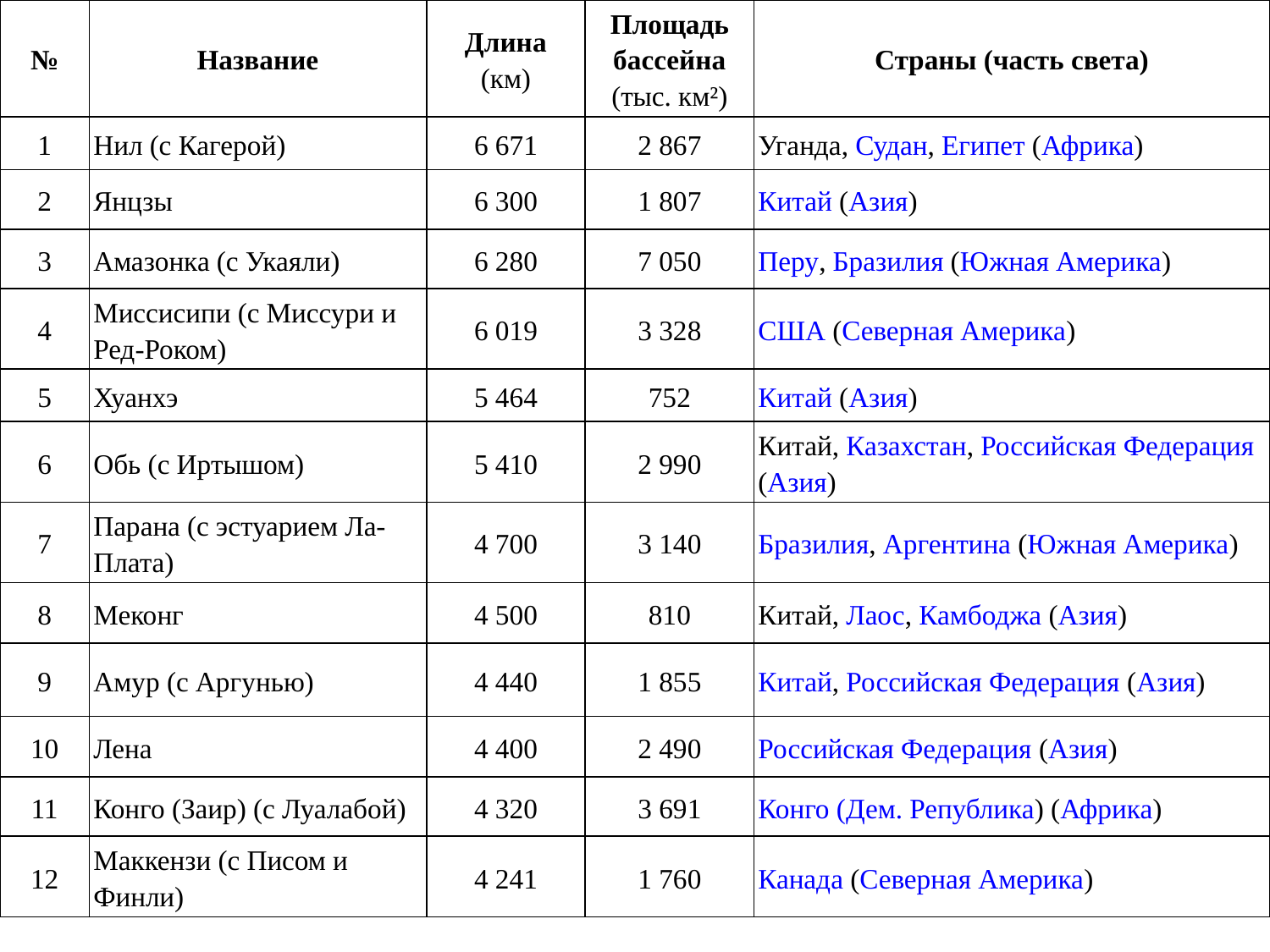

#
| № | Название | Длина (км) | Площадь бассейна (тыс. км²) | Страны (часть света) |
| --- | --- | --- | --- | --- |
| 1 | Нил (с Кагерой) | 6 671 | 2 867 | Уганда, Судан, Египет (Африка) |
| 2 | Янцзы | 6 300 | 1 807 | Китай (Азия) |
| 3 | Амазонка (с Укаяли) | 6 280 | 7 050 | Перу, Бразилия (Южная Америка) |
| 4 | Миссисипи (с Миссури и Ред-Роком) | 6 019 | 3 328 | США (Северная Америка) |
| 5 | Хуанхэ | 5 464 | 752 | Китай (Азия) |
| 6 | Обь (с Иртышом) | 5 410 | 2 990 | Китай, Казахстан, Российская Федерация (Азия) |
| 7 | Парана (с эстуарием Ла-Плата) | 4 700 | 3 140 | Бразилия, Аргентина (Южная Америка) |
| 8 | Меконг | 4 500 | 810 | Китай, Лаос, Камбоджа (Азия) |
| 9 | Амур (с Аргунью) | 4 440 | 1 855 | Китай, Российская Федерация (Азия) |
| 10 | Лена | 4 400 | 2 490 | Российская Федерация (Азия) |
| 11 | Конго (Заир) (с Луалабой) | 4 320 | 3 691 | Конго (Дем. Република) (Африка) |
| 12 | Маккензи (с Писом и Финли) | 4 241 | 1 760 | Канада (Северная Америка) |